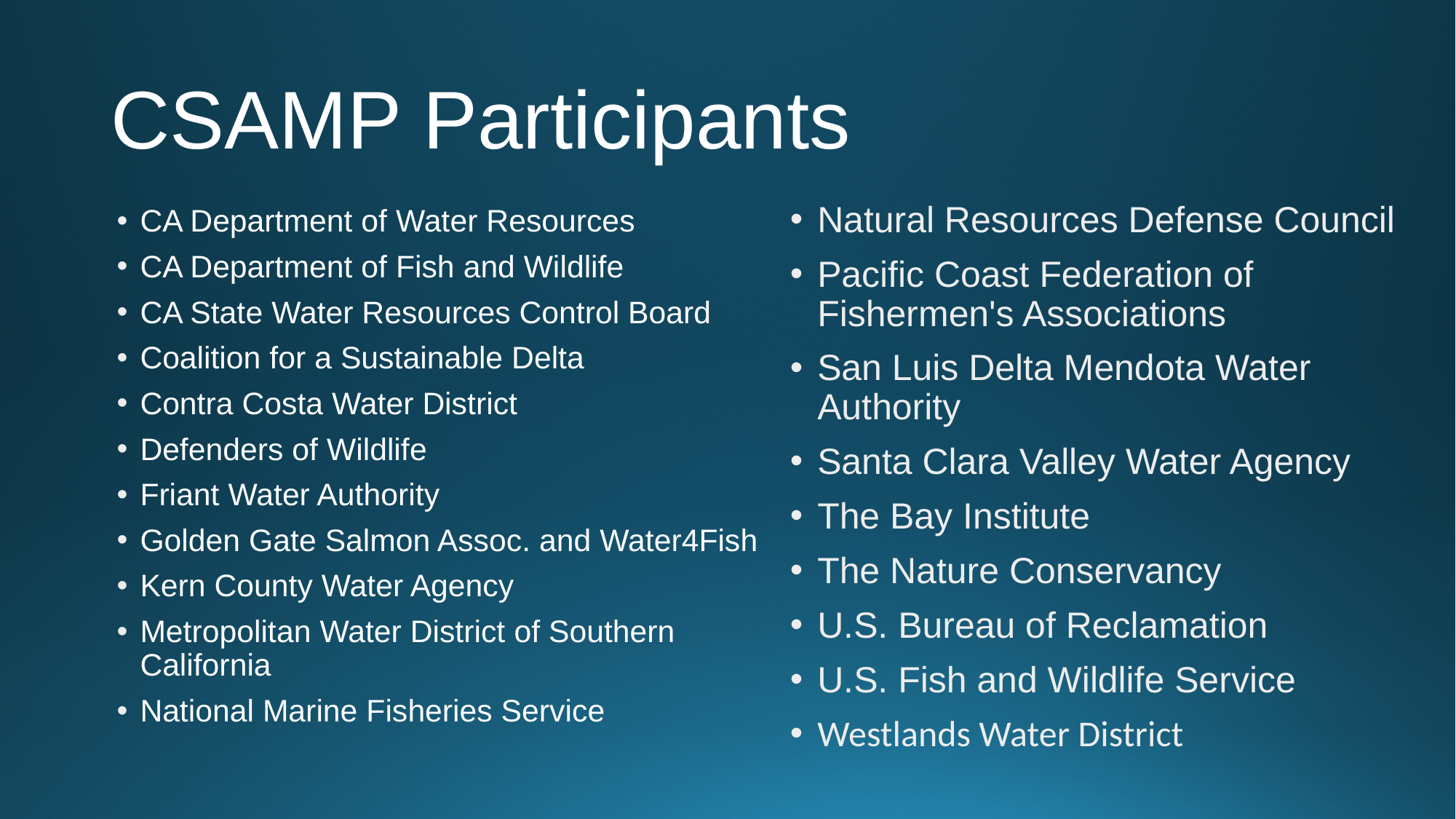

# CSAMP Participants
Natural Resources Defense Council
Pacific Coast Federation of Fishermen's Associations
San Luis Delta Mendota Water Authority
Santa Clara Valley Water Agency
The Bay Institute
The Nature Conservancy
U.S. Bureau of Reclamation
U.S. Fish and Wildlife Service
Westlands Water District

CA Department of Water Resources
CA Department of Fish and Wildlife
CA State Water Resources Control Board
Coalition for a Sustainable Delta
Contra Costa Water District
Defenders of Wildlife
Friant Water Authority
Golden Gate Salmon Assoc. and Water4Fish
Kern County Water Agency
Metropolitan Water District of Southern California
National Marine Fisheries Service